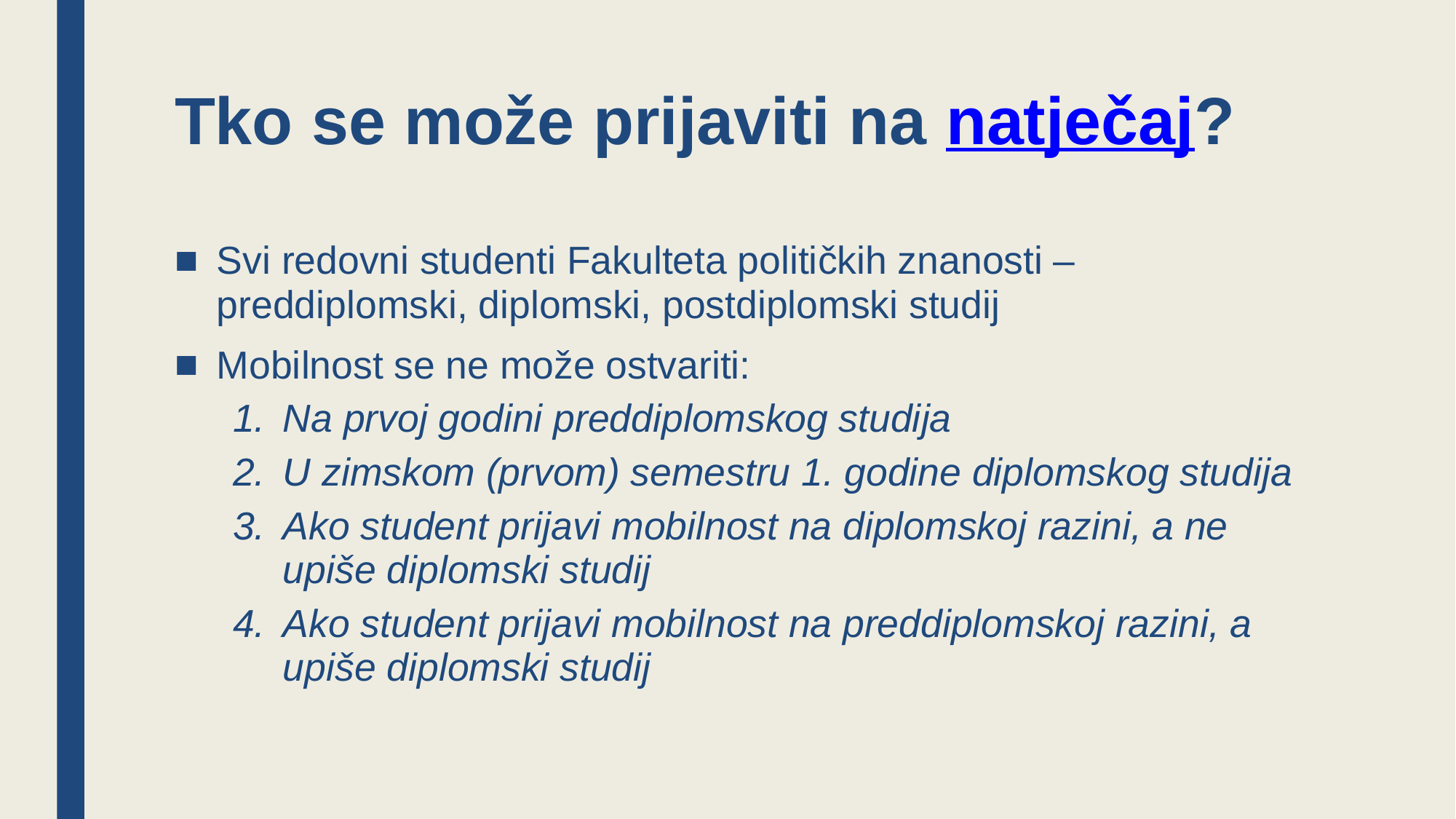

# Tko se može prijaviti na natječaj?
Svi redovni studenti Fakulteta političkih znanosti – preddiplomski, diplomski, postdiplomski studij
Mobilnost se ne može ostvariti:
Na prvoj godini preddiplomskog studija
U zimskom (prvom) semestru 1. godine diplomskog studija
Ako student prijavi mobilnost na diplomskoj razini, a ne upiše diplomski studij
Ako student prijavi mobilnost na preddiplomskoj razini, a upiše diplomski studij